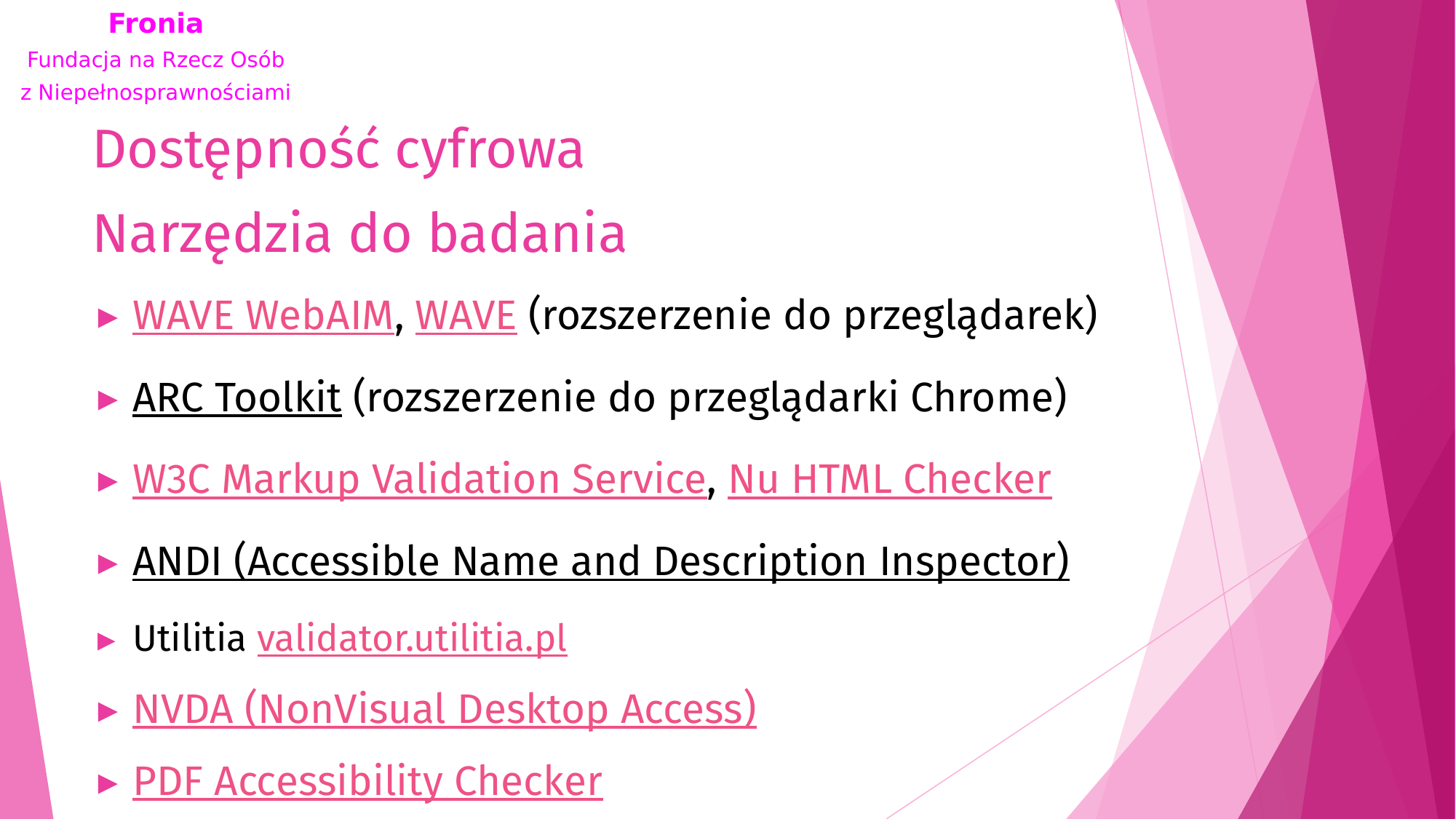

# Dostępność cyfrowa Narzędzia do badania
WAVE WebAIM, WAVE (rozszerzenie do przeglądarek)
ARC Toolkit (rozszerzenie do przeglądarki Chrome)
W3C Markup Validation Service, Nu HTML Checker
ANDI (Accessible Name and Description Inspector)
Utilitia validator.utilitia.pl
NVDA (NonVisual Desktop Access)
PDF Accessibility Checker